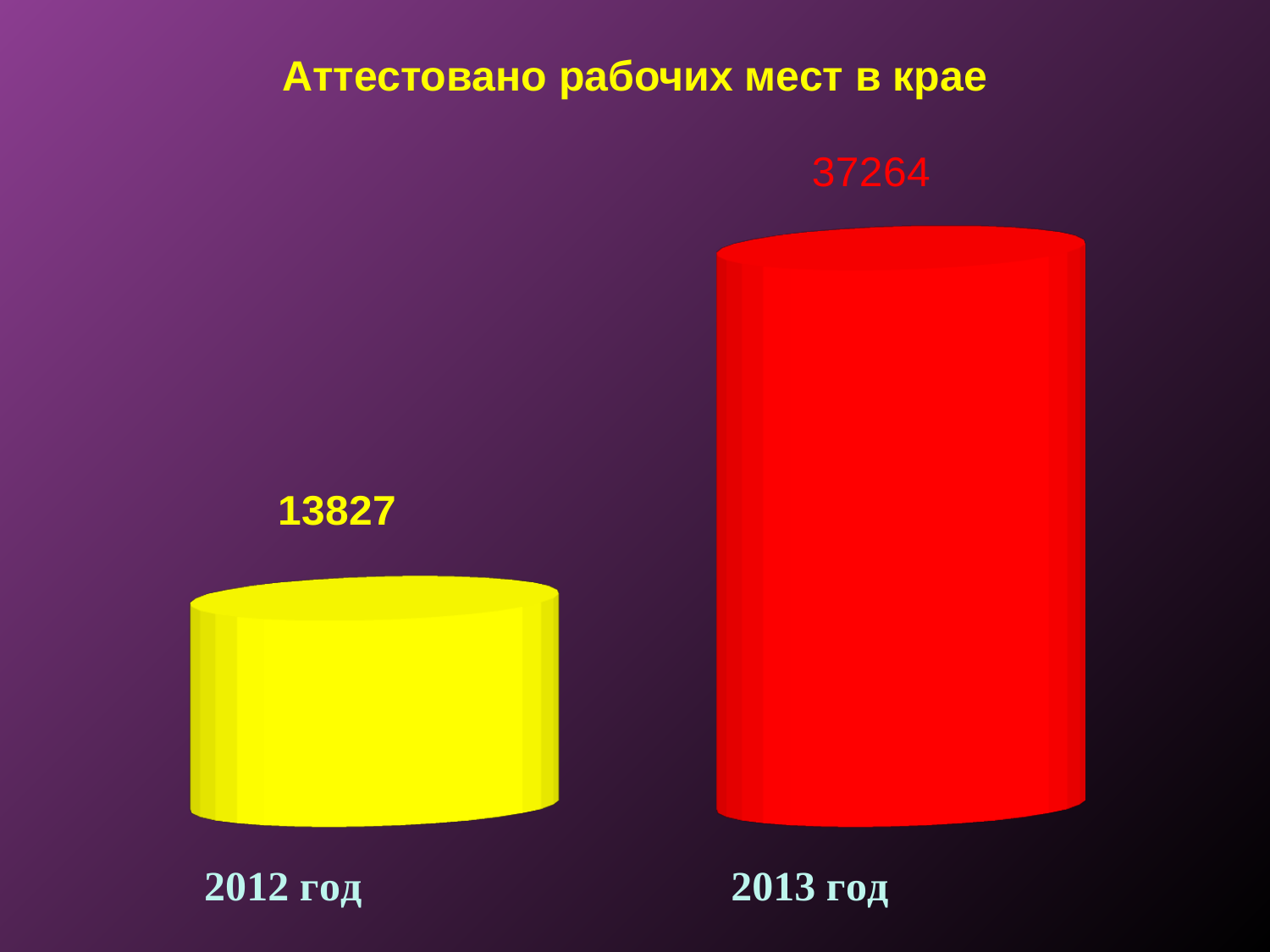

Аттестовано рабочих мест в крае

[unsupported chart]